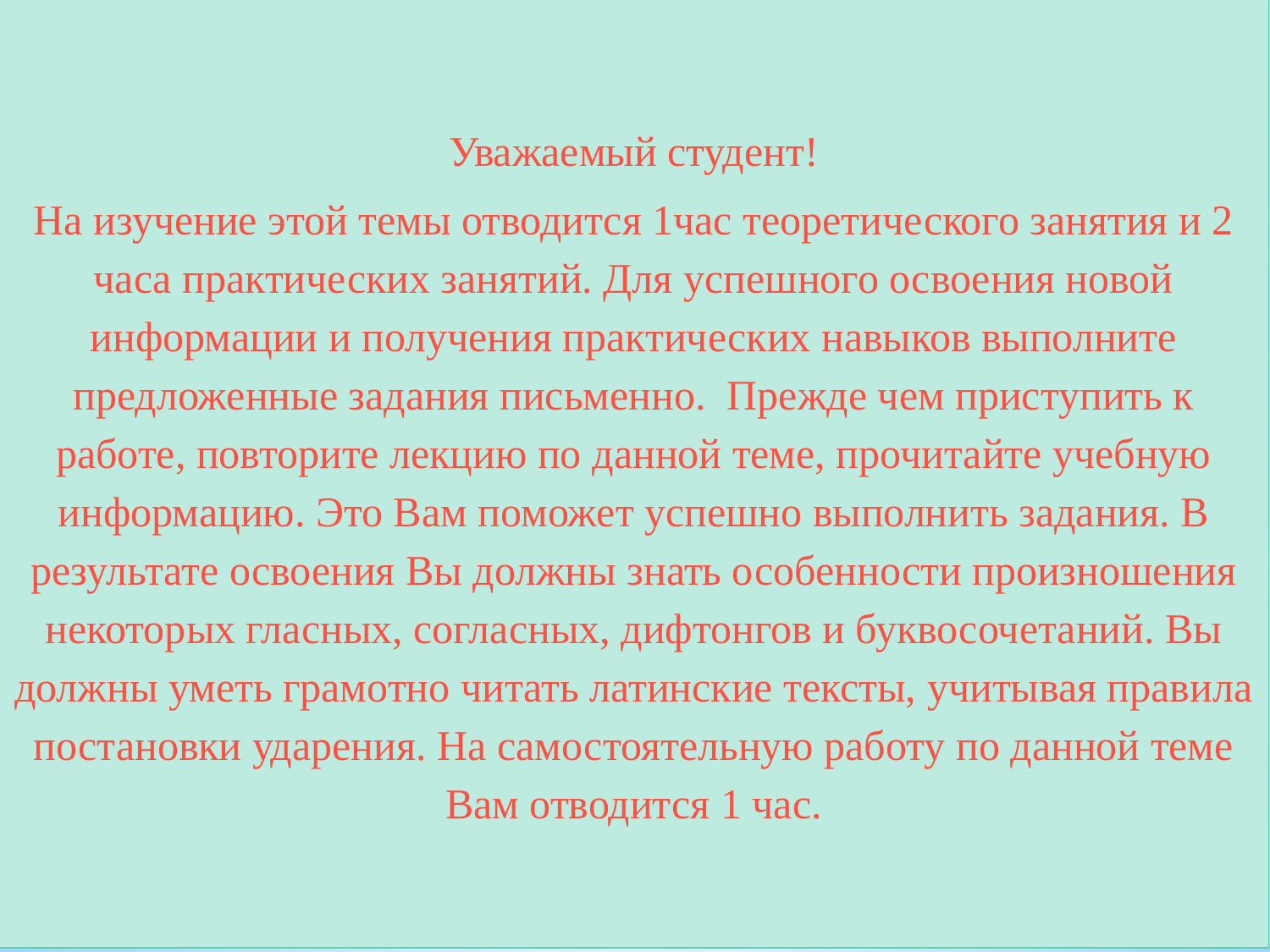

Уважаемый студент!
На изучение этой темы отводится 1час теоретического занятия и 2 часа практических занятий. Для успешного освоения новой информации и получения практических навыков выполните предложенные задания письменно.  Прежде чем приступить к работе, повторите лекцию по данной теме, прочитайте учебную информацию. Это Вам поможет успешно выполнить задания. В результате освоения Вы должны знать особенности произношения некоторых гласных, согласных, дифтонгов и буквосочетаний. Вы должны уметь грамотно читать латинские тексты, учитывая правила постановки ударения. На самостоятельную работу по данной теме Вам отводится 1 час.